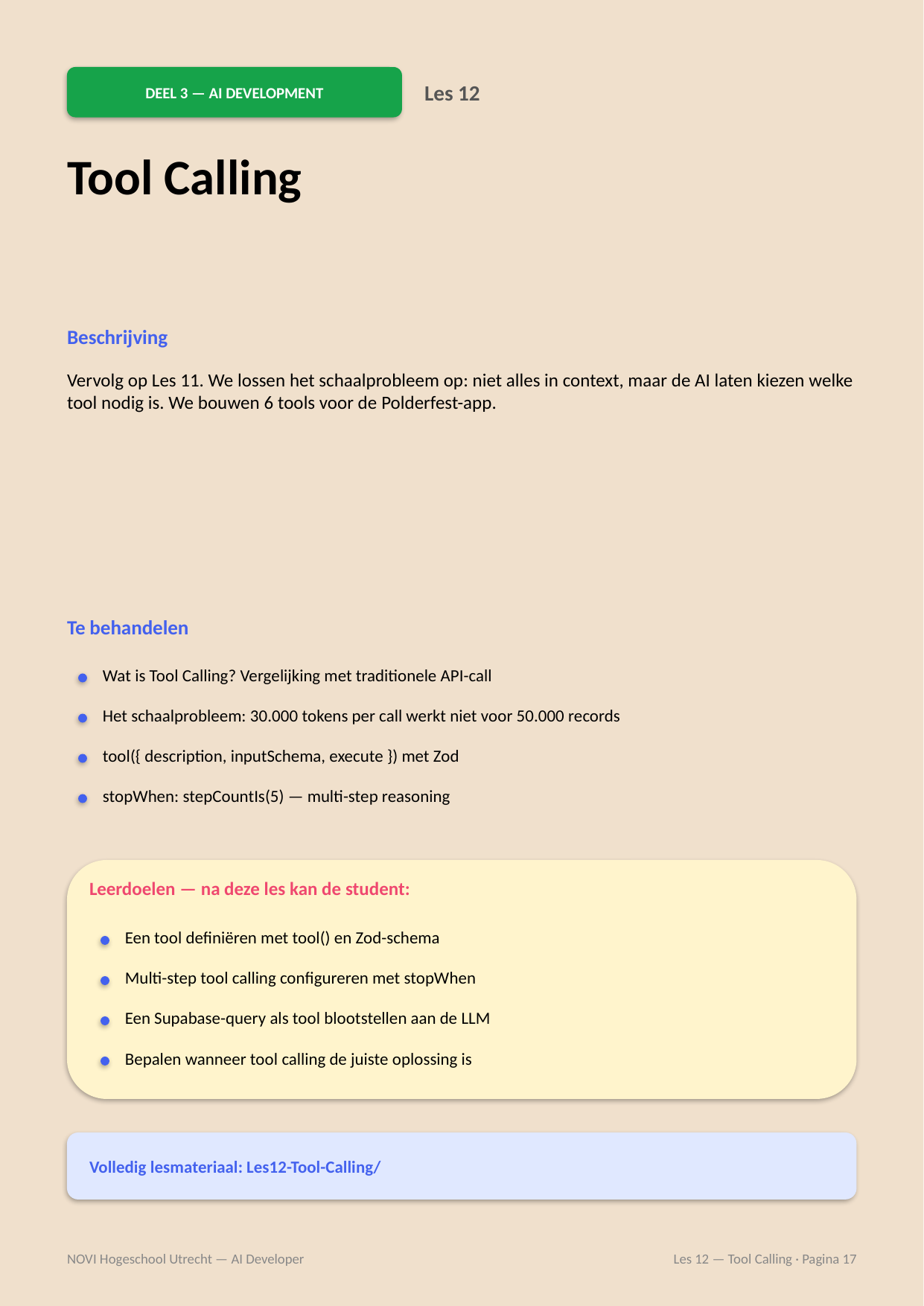

DEEL 3 — AI DEVELOPMENT
Les 12
Tool Calling
Beschrijving
Vervolg op Les 11. We lossen het schaalprobleem op: niet alles in context, maar de AI laten kiezen welke tool nodig is. We bouwen 6 tools voor de Polderfest-app.
Te behandelen
Wat is Tool Calling? Vergelijking met traditionele API-call

Het schaalprobleem: 30.000 tokens per call werkt niet voor 50.000 records

tool({ description, inputSchema, execute }) met Zod

stopWhen: stepCountIs(5) — multi-step reasoning

Leerdoelen — na deze les kan de student:
Een tool definiëren met tool() en Zod-schema

Multi-step tool calling configureren met stopWhen

Een Supabase-query als tool blootstellen aan de LLM

Bepalen wanneer tool calling de juiste oplossing is

Volledig lesmateriaal: Les12-Tool-Calling/
NOVI Hogeschool Utrecht — AI Developer
Les 12 — Tool Calling · Pagina 17